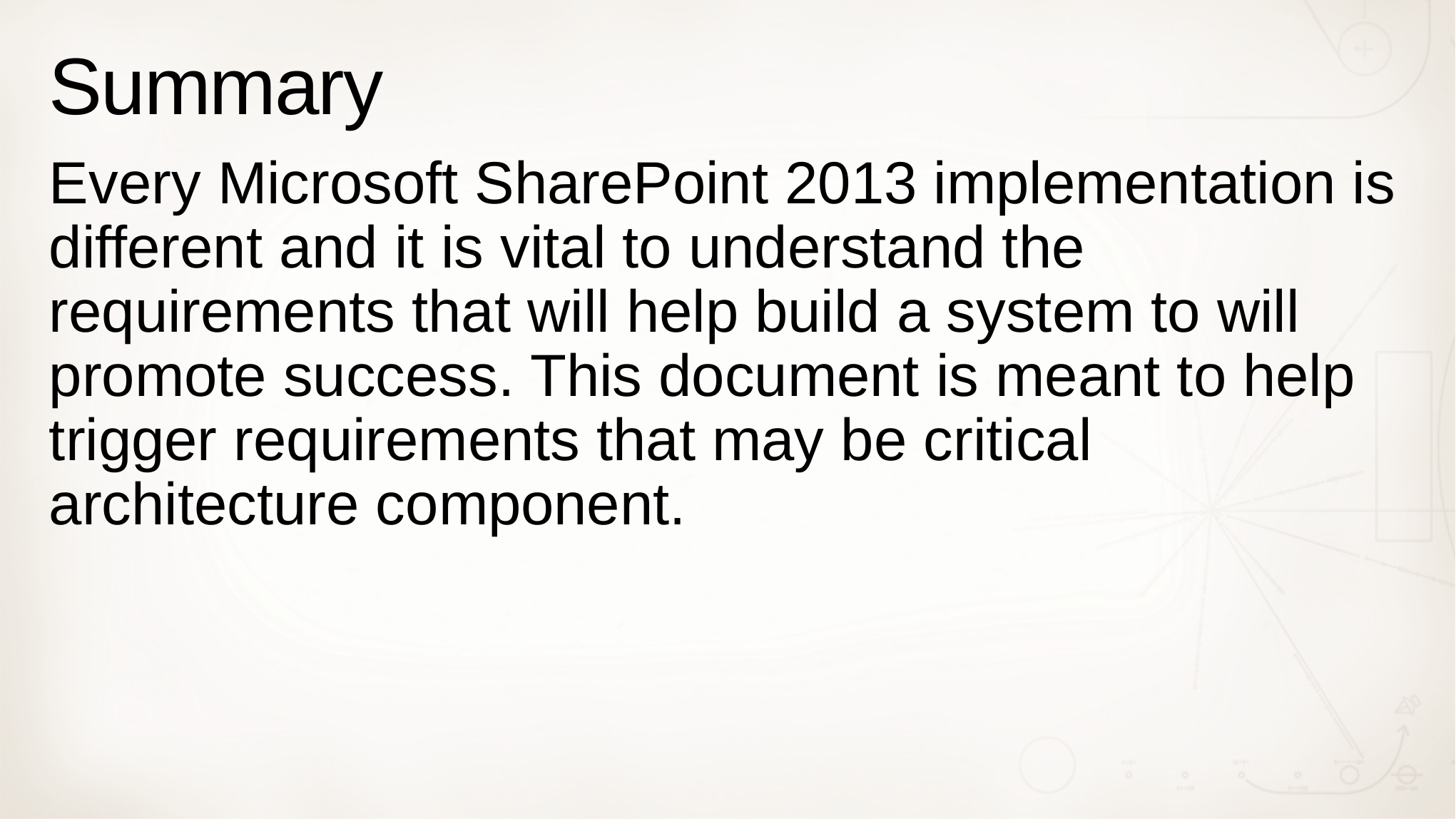

# Summary
Every Microsoft SharePoint 2013 implementation is different and it is vital to understand the requirements that will help build a system to will promote success. This document is meant to help trigger requirements that may be critical architecture component.